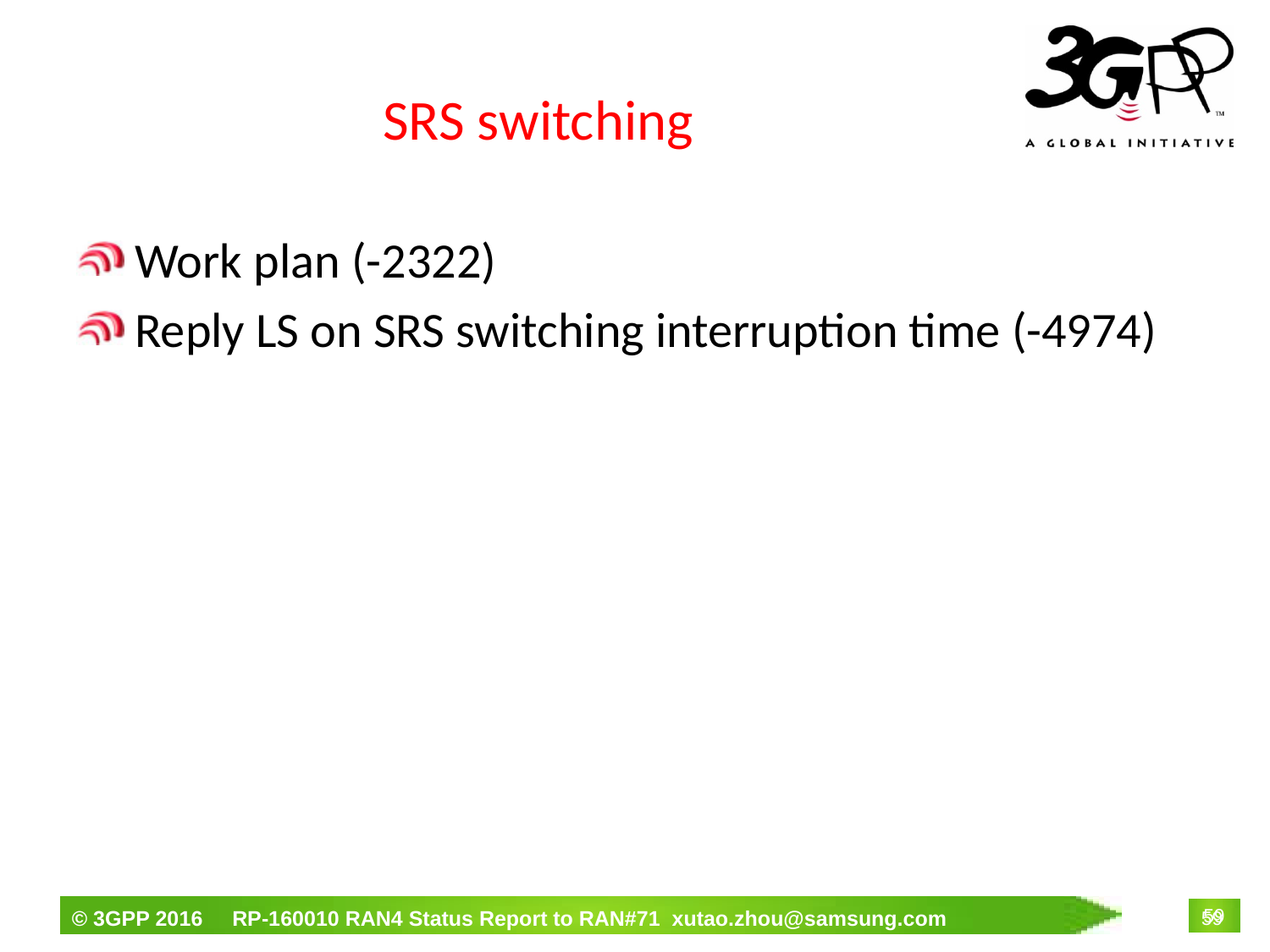

# SRS switching
 Work plan (-2322)
 Reply LS on SRS switching interruption time (-4974)
59